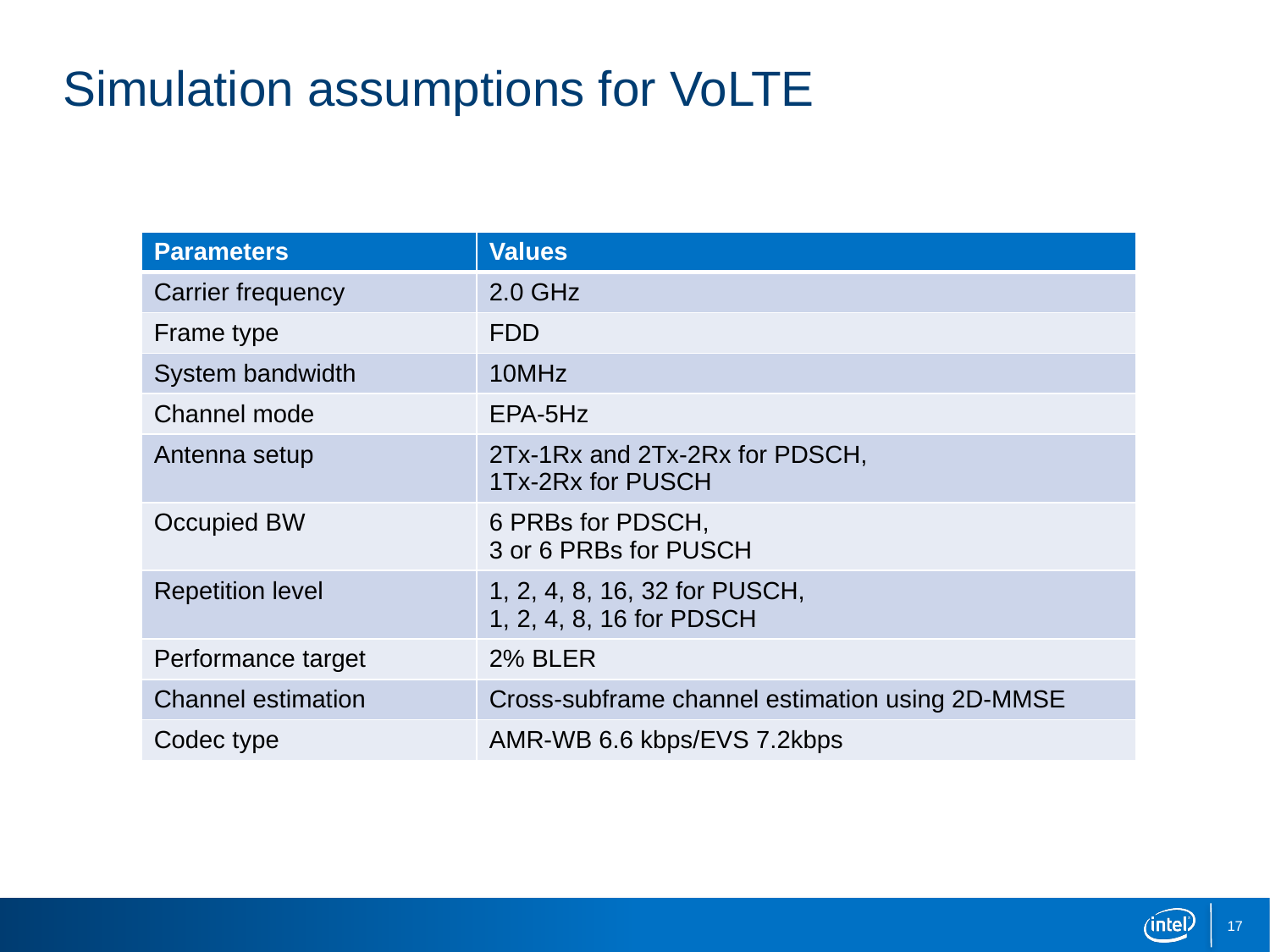

# Simulation assumptions for VoLTE
| Parameters | Values |
| --- | --- |
| Carrier frequency | 2.0 GHz |
| Frame type | FDD |
| System bandwidth | 10MHz |
| Channel mode | EPA-5Hz |
| Antenna setup | 2Tx-1Rx and 2Tx-2Rx for PDSCH, 1Tx-2Rx for PUSCH |
| Occupied BW | 6 PRBs for PDSCH, 3 or 6 PRBs for PUSCH |
| Repetition level | 1, 2, 4, 8, 16, 32 for PUSCH, 1, 2, 4, 8, 16 for PDSCH |
| Performance target | 2% BLER |
| Channel estimation | Cross-subframe channel estimation using 2D-MMSE |
| Codec type | AMR-WB 6.6 kbps/EVS 7.2kbps |
17